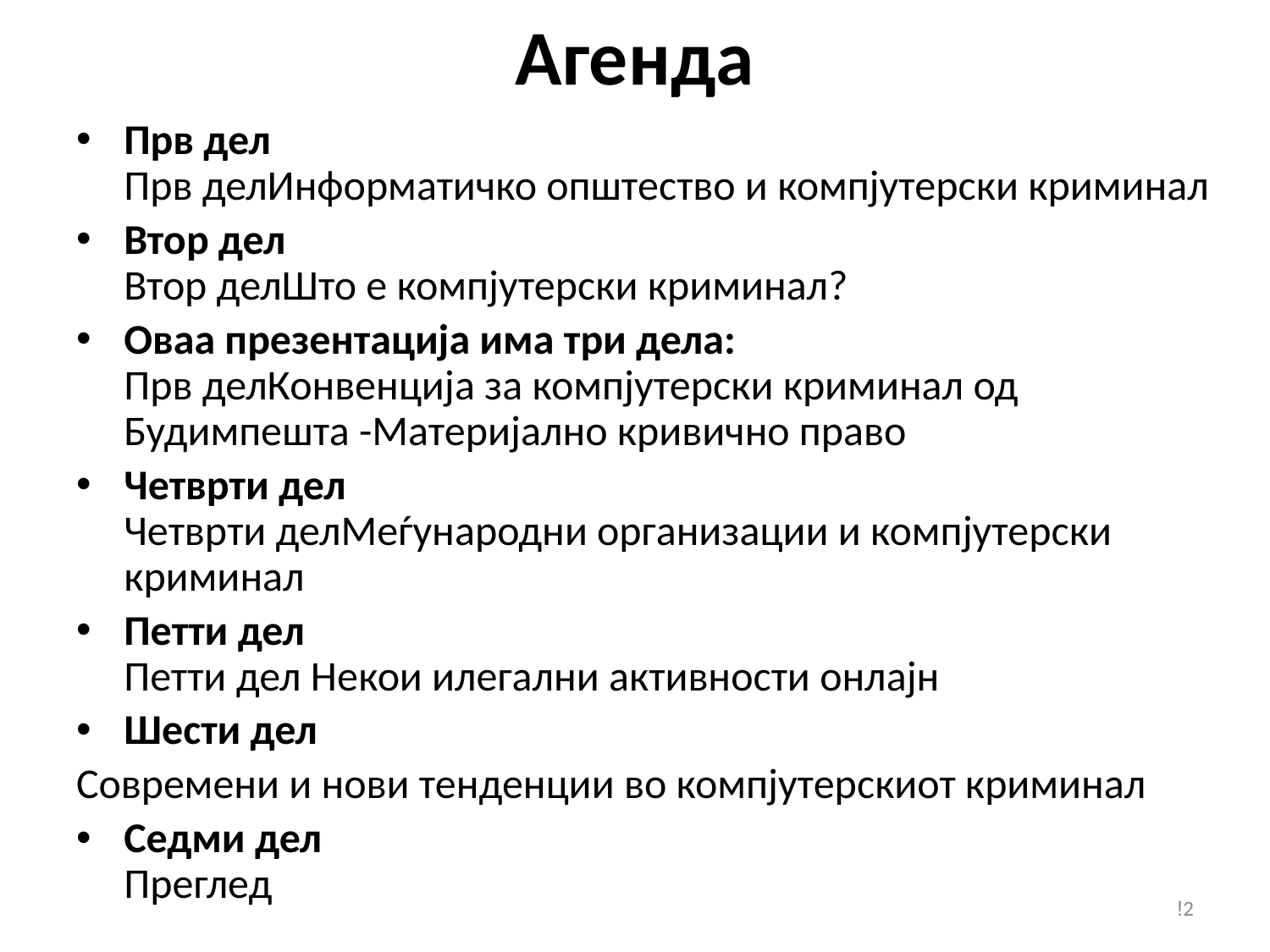

# Агенда
Прв дел
Прв делИнформатичко општество и компјутерски криминал
Втор дел
Втор делШто е компјутерски криминал?
Оваа презентација има три дела:
Прв делКонвенција за компјутерски криминал од Будимпешта -Материјално кривично право
Четврти дел
Четврти делМеѓународни организации и компјутерски криминал
Петти дел
Петти дел Некои илегални активности онлајн
Шести дел
Современи и нови тенденции во компјутерскиот криминал
Седми дел
Преглед
!2